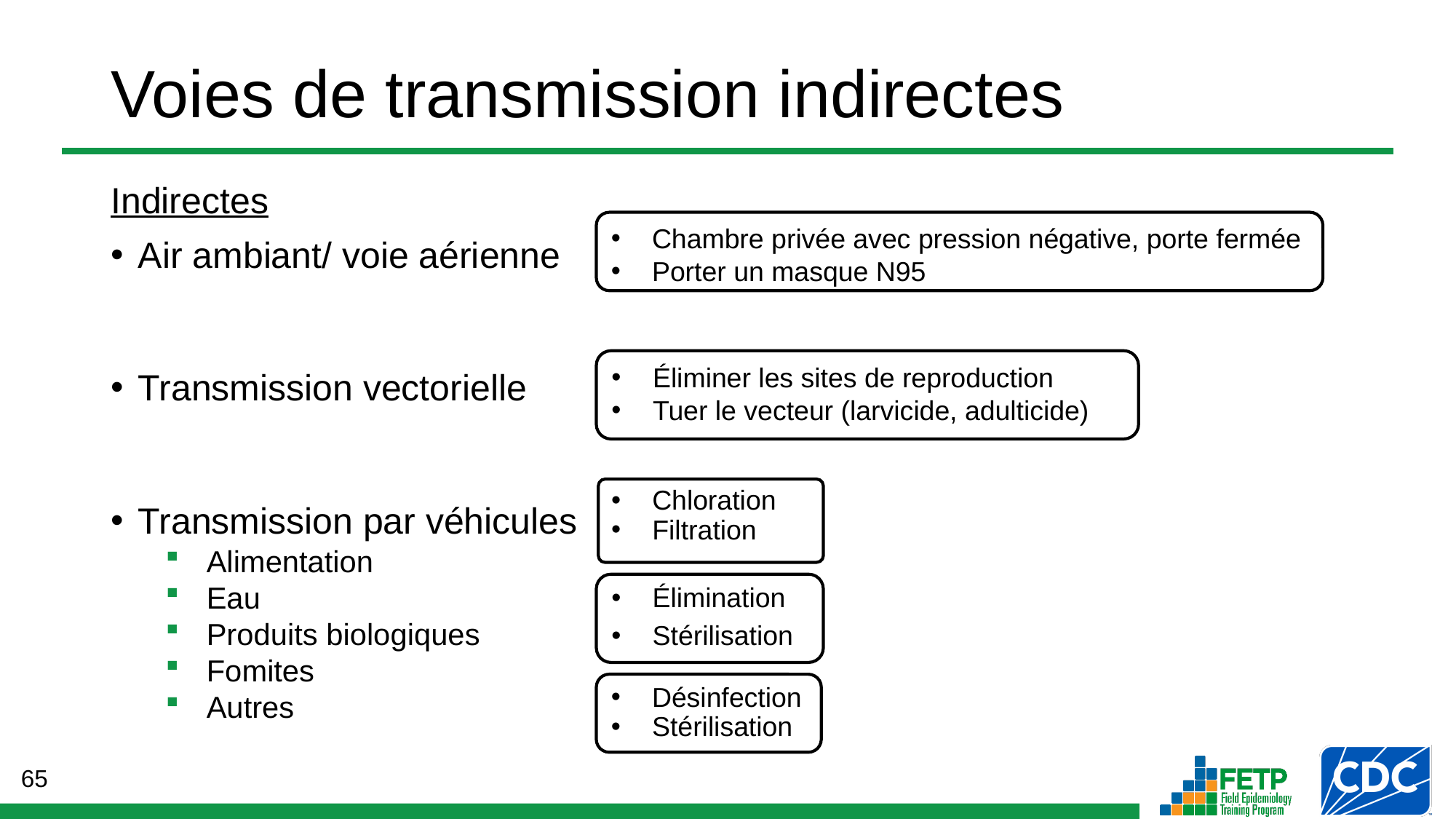

Voies de transmission indirectes
Indirectes
Air ambiant/ voie aérienne
Transmission vectorielle
Transmission par véhicules
Alimentation
Eau
Produits biologiques
Fomites
Autres

Chambre privée avec pression négative, porte fermée
Porter un masque N95
Éliminer les sites de reproduction
Tuer le vecteur (larvicide, adulticide)
Chloration
Filtration
Élimination
Stérilisation
Désinfection
Stérilisation